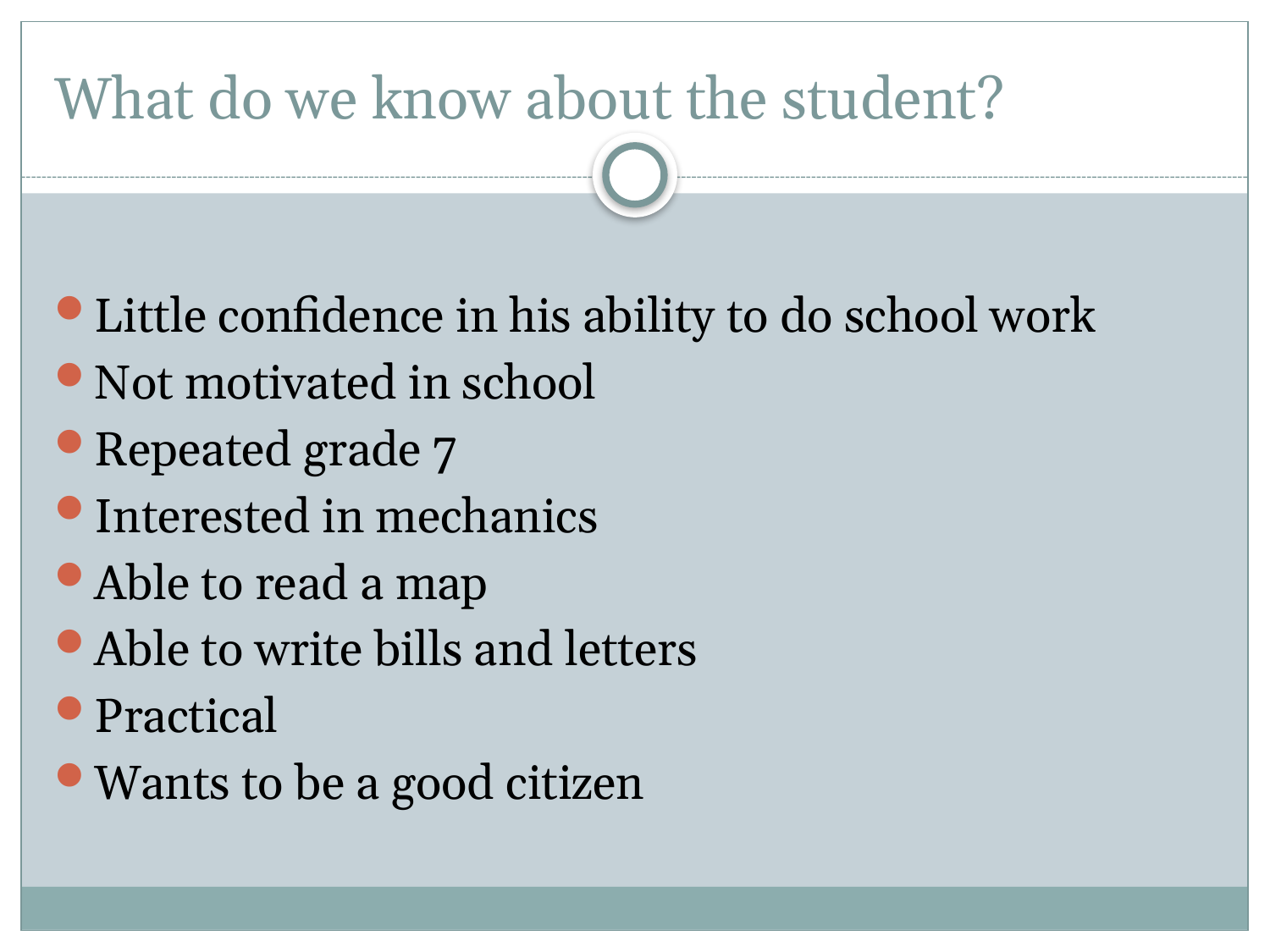

# What do we know about the student?

Little confidence in his ability to do school work
Not motivated in school
Repeated grade 7
Interested in mechanics
Able to read a map
Able to write bills and letters
Practical
Wants to be a good citizen